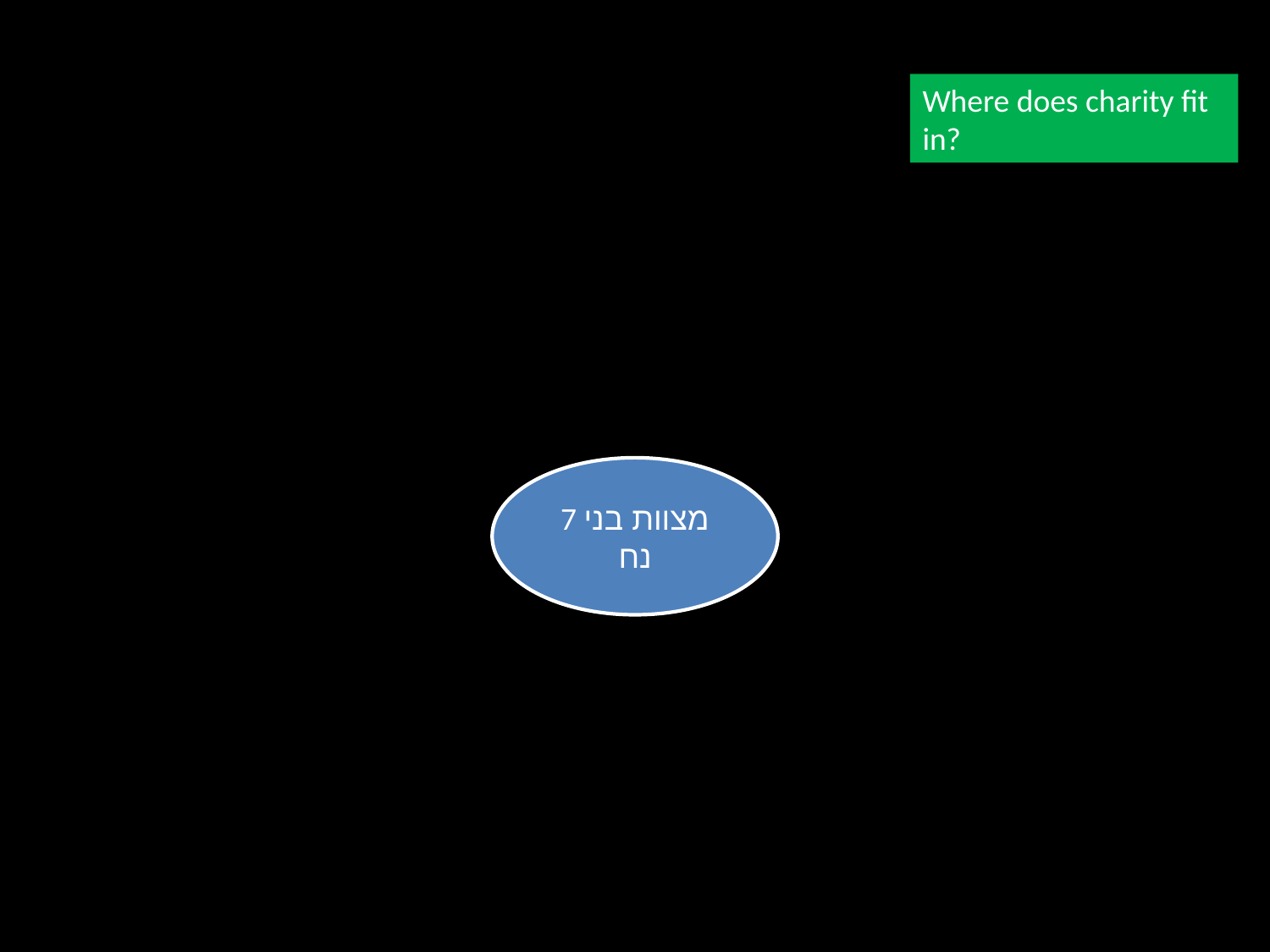

Where does charity fit in?
7 מצוות בני נח
ו
ב